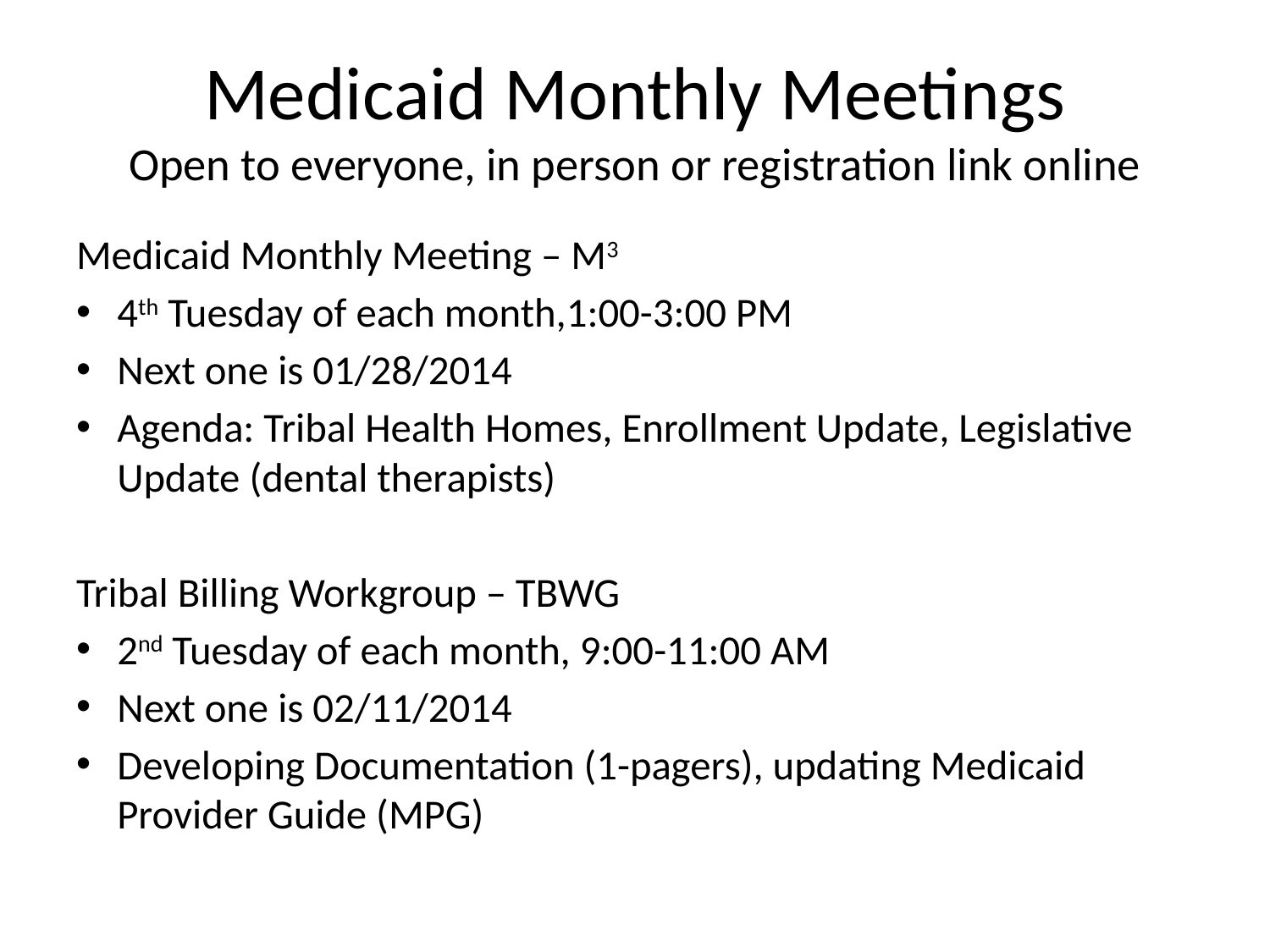

# Medicaid Monthly Meetings Open to everyone, in person or registration link online
Medicaid Monthly Meeting – M3
4th Tuesday of each month,1:00-3:00 PM
Next one is 01/28/2014
Agenda: Tribal Health Homes, Enrollment Update, Legislative Update (dental therapists)

Tribal Billing Workgroup – TBWG
2nd Tuesday of each month, 9:00-11:00 AM
Next one is 02/11/2014
Developing Documentation (1-pagers), updating Medicaid Provider Guide (MPG)